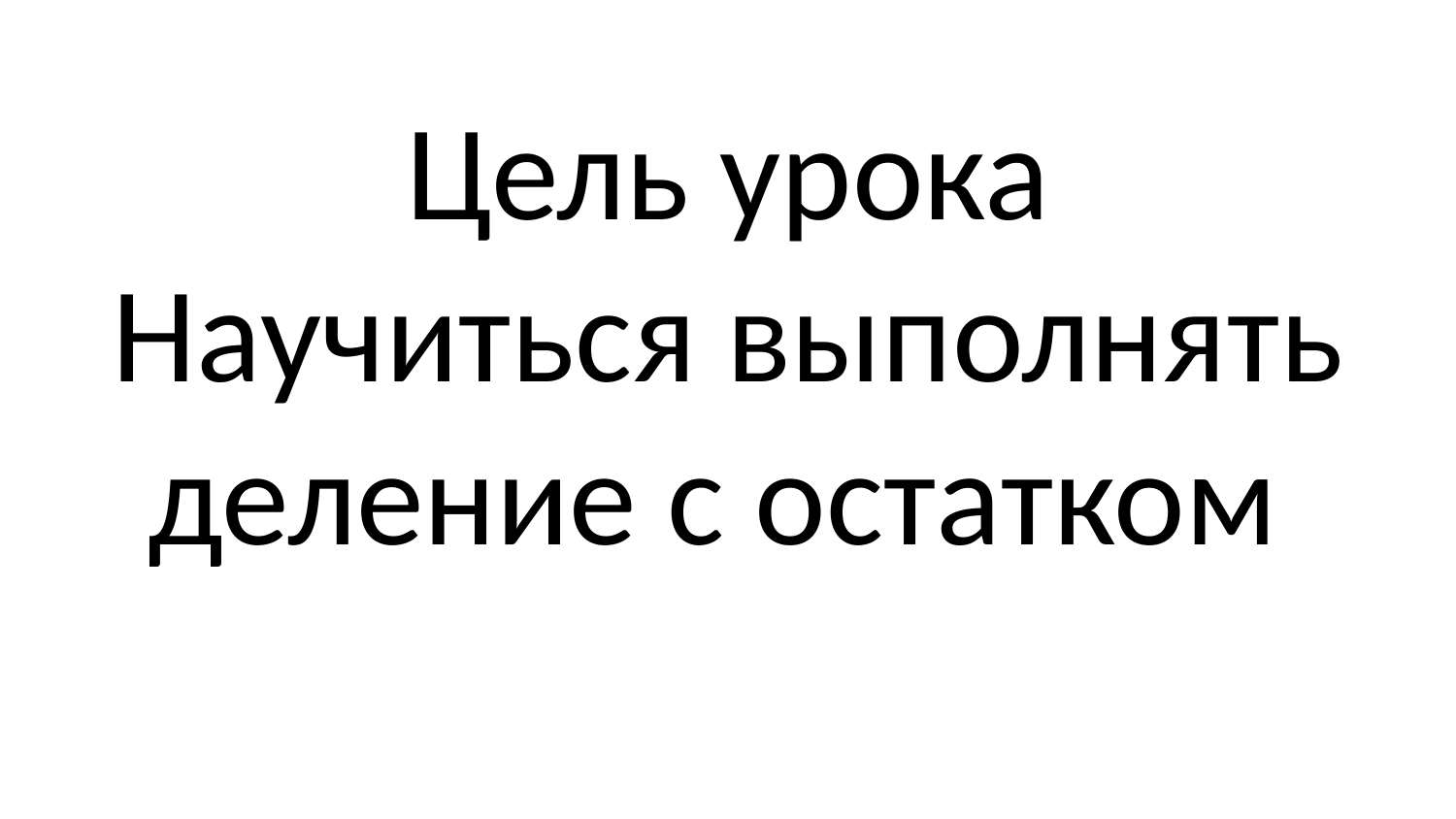

# Цель урока
Научиться выполнять деление с остатком